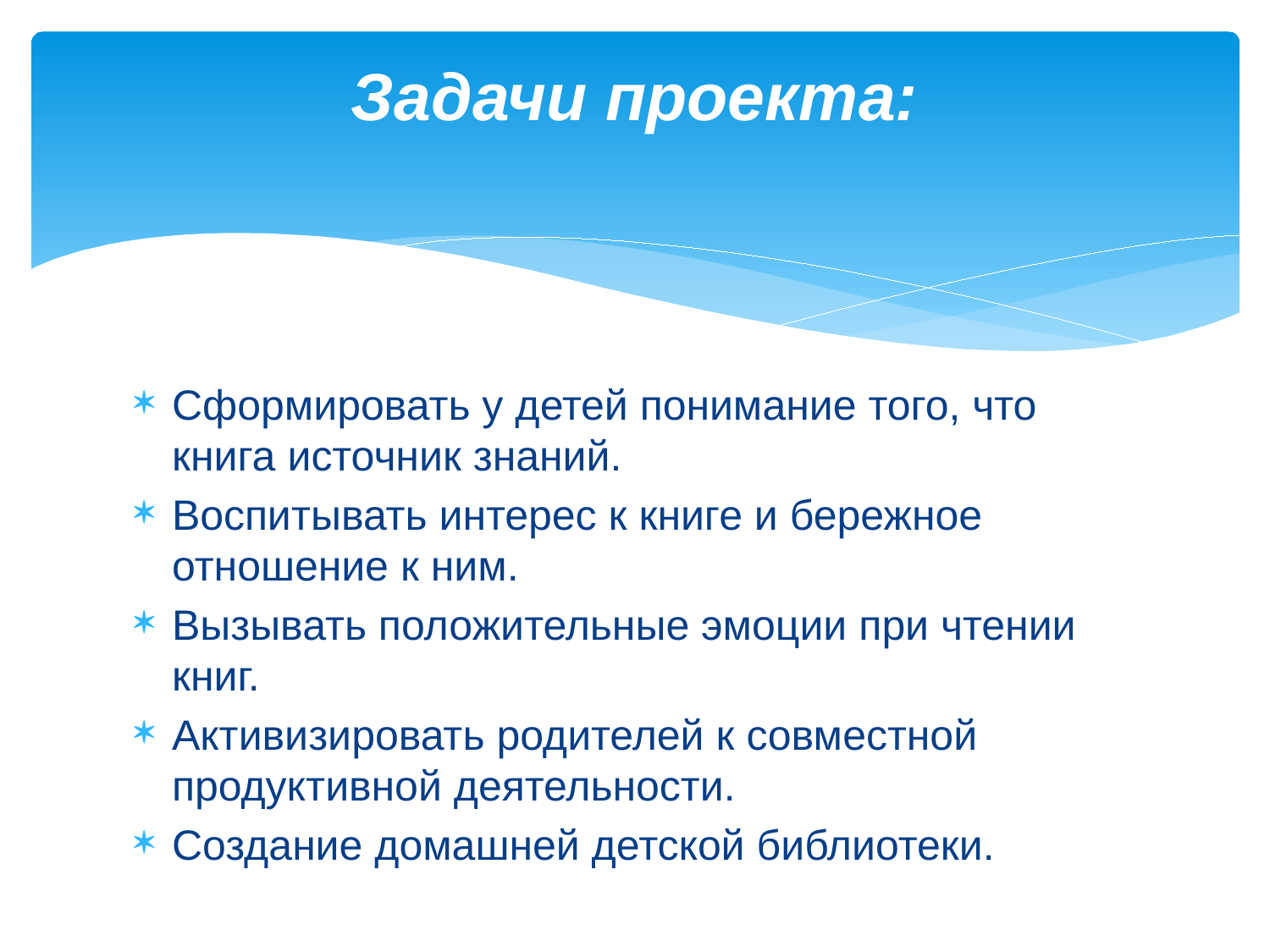

# Задачи проекта:
Сформировать у детей понимание того, что книга источник знаний.
Воспитывать интерес к книге и бережное отношение к ним.
Вызывать положительные эмоции при чтении книг.
Активизировать родителей к совместной продуктивной деятельности.
Создание домашней детской библиотеки.